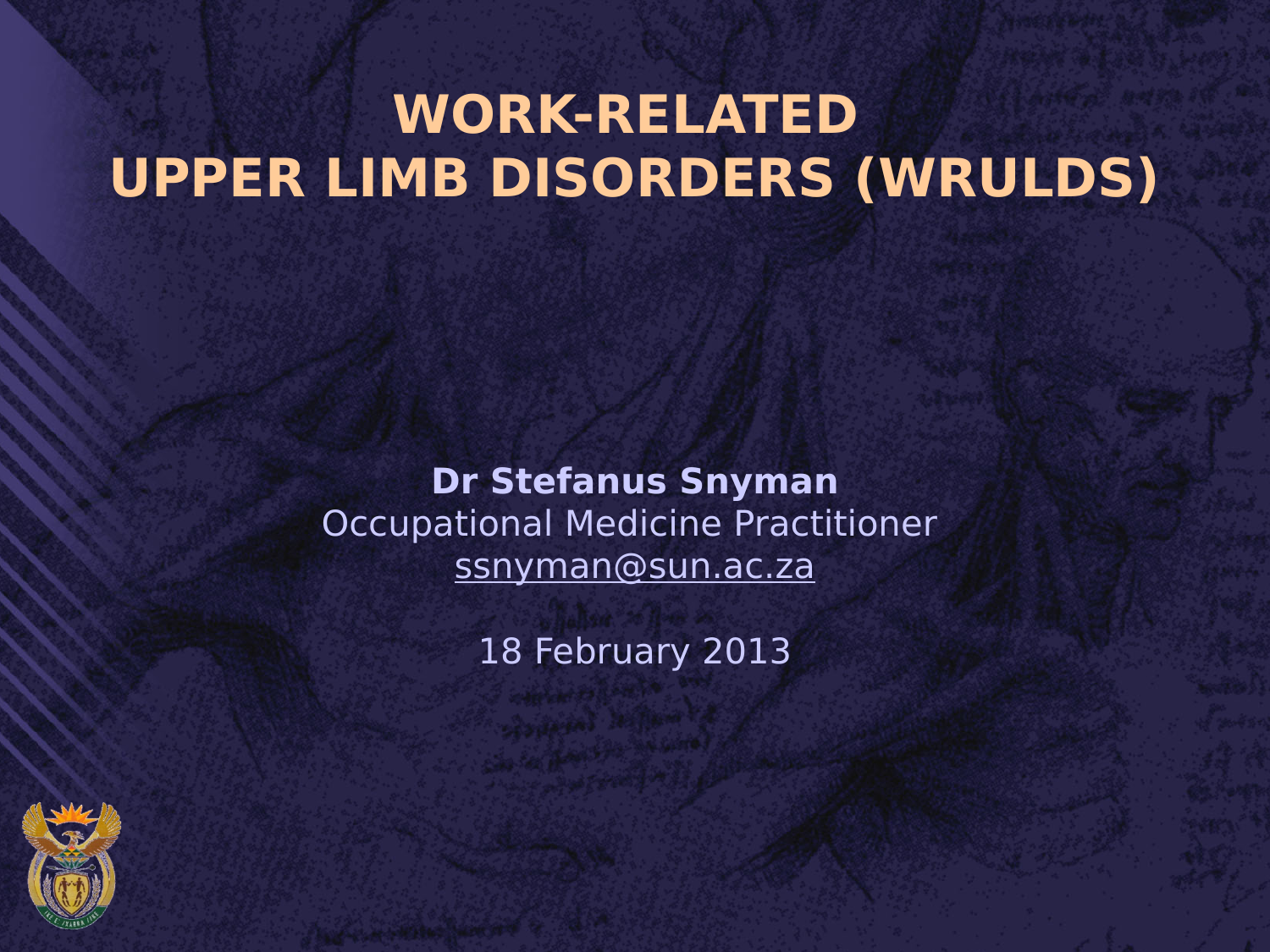

# WORK-RELATED UPPER LIMB DISORDERS (WRULDS)
Dr Stefanus Snyman
Occupational Medicine Practitioner
ssnyman@sun.ac.za

18 February 2013